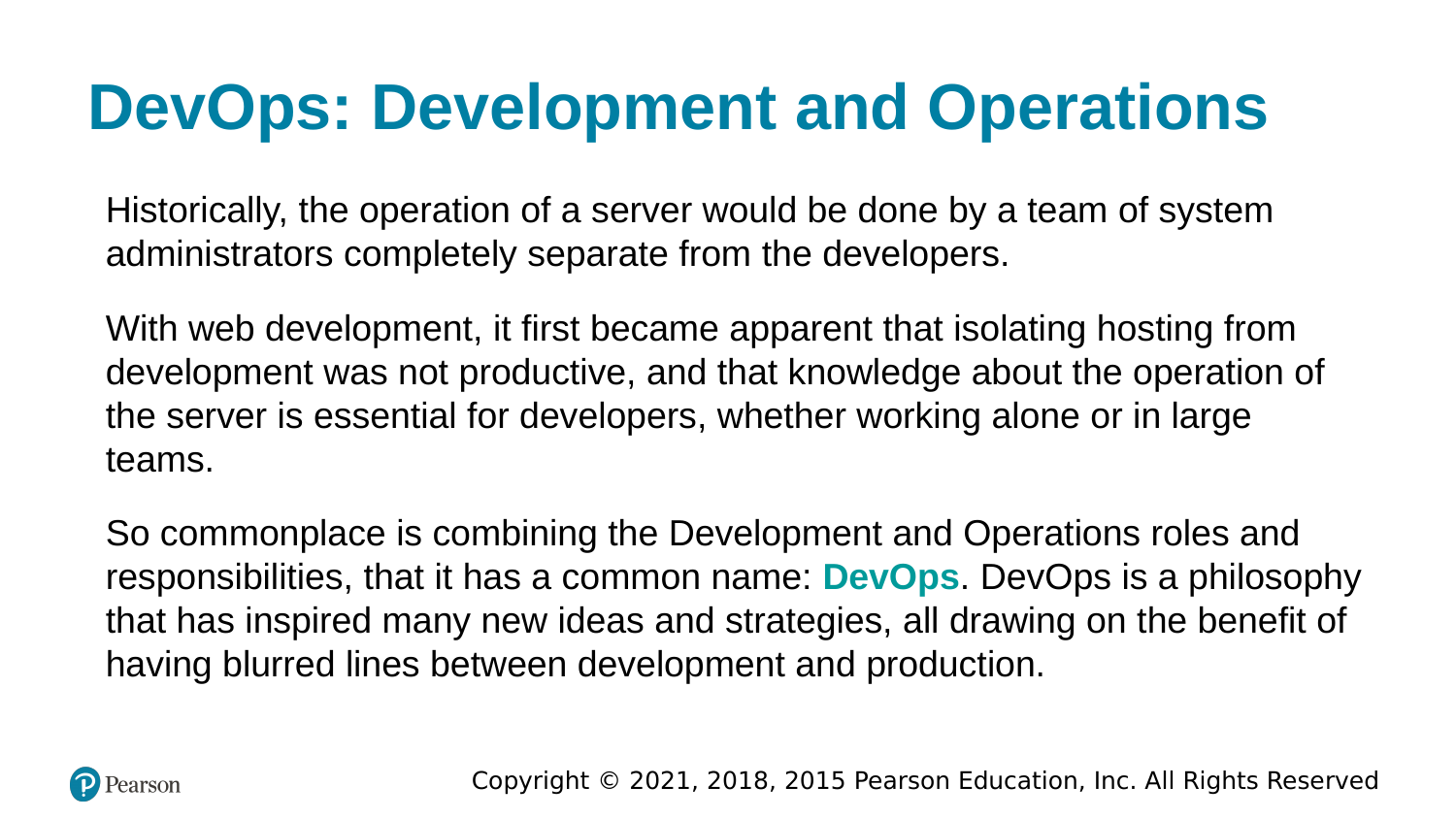

# DevOps: Development and Operations
Historically, the operation of a server would be done by a team of system administrators completely separate from the developers.
With web development, it first became apparent that isolating hosting from development was not productive, and that knowledge about the operation of the server is essential for developers, whether working alone or in large teams.
So commonplace is combining the Development and Operations roles and responsibilities, that it has a common name: DevOps. DevOps is a philosophy that has inspired many new ideas and strategies, all drawing on the benefit of having blurred lines between development and production.